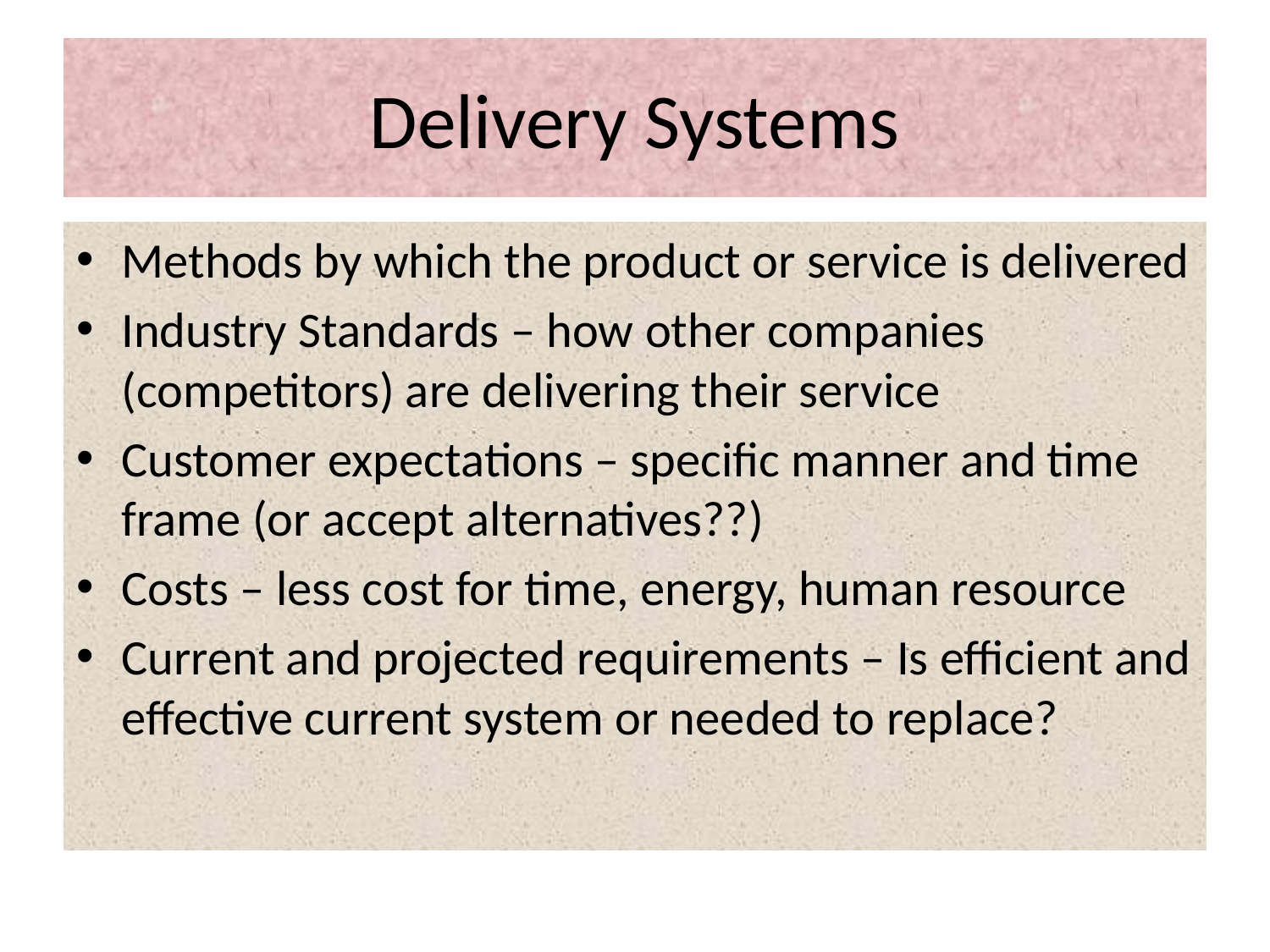

# Delivery Systems
Methods by which the product or service is delivered
Industry Standards – how other companies (competitors) are delivering their service
Customer expectations – specific manner and time frame (or accept alternatives??)
Costs – less cost for time, energy, human resource
Current and projected requirements – Is efficient and effective current system or needed to replace?